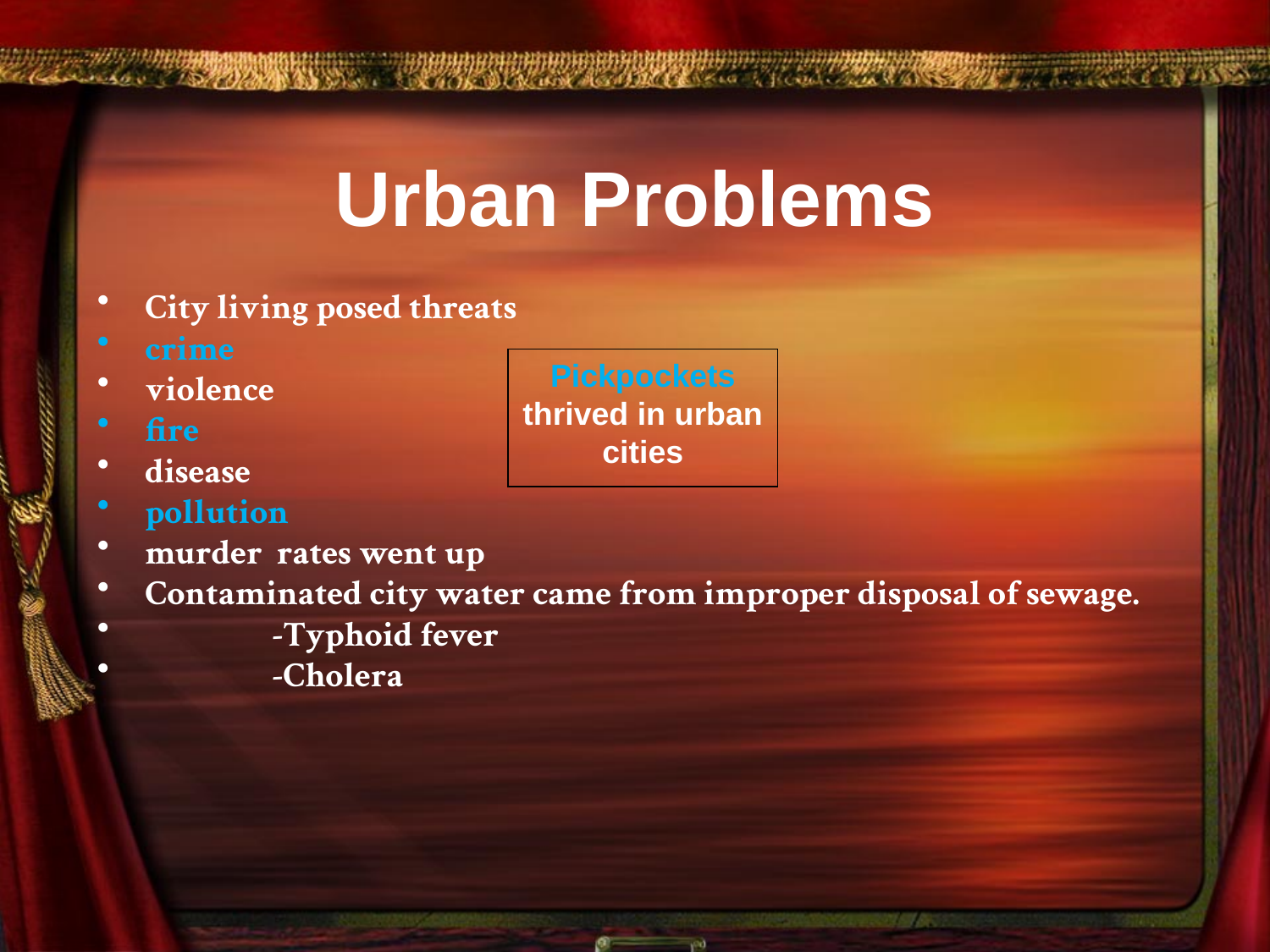

# Urban Problems
City living posed threats
crime
violence
fire
disease
pollution
murder  rates went up
Contaminated city water came from improper disposal of sewage.
	-Typhoid fever
	-Cholera
Pickpockets thrived in urban cities